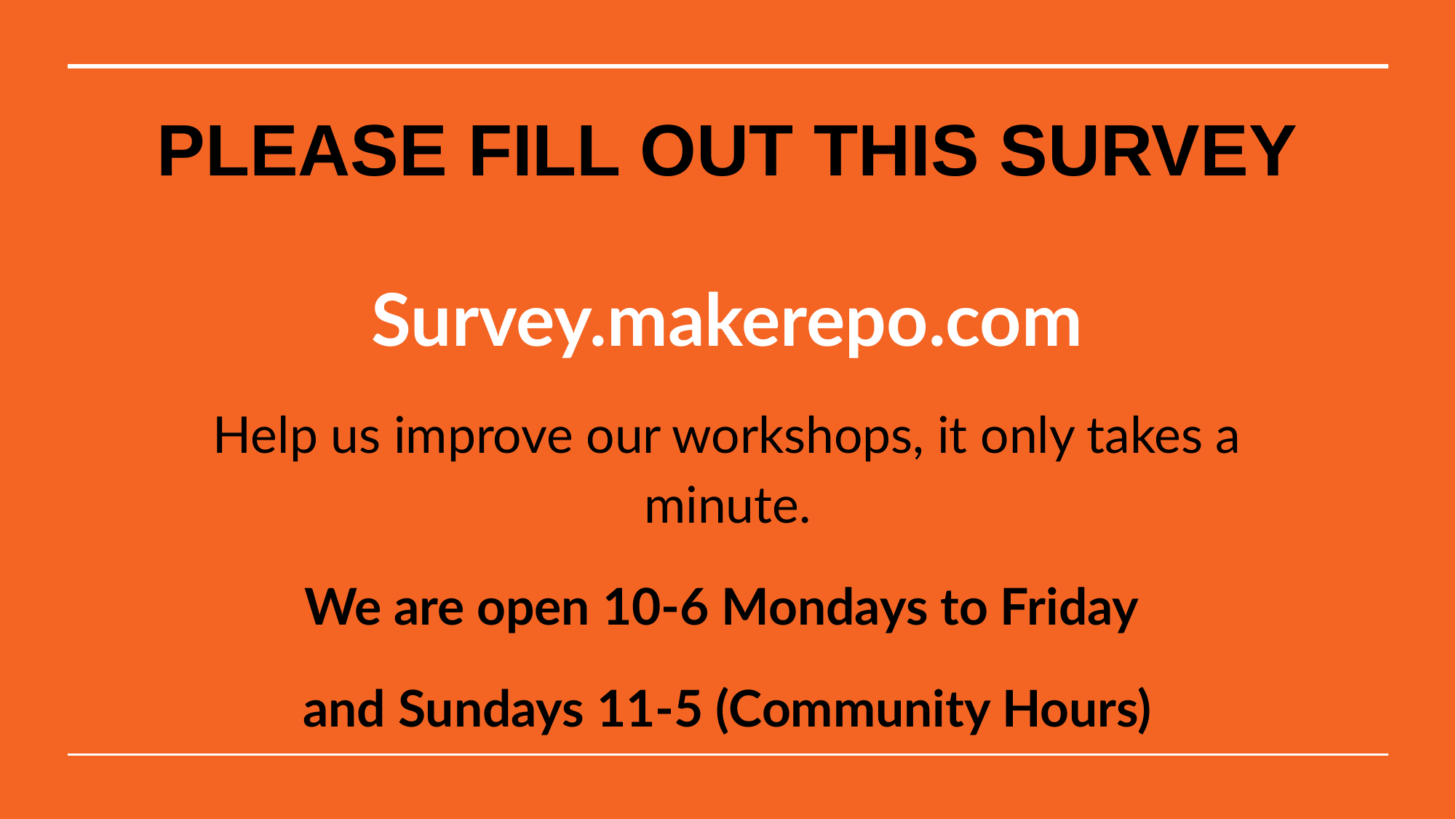

# PLEASE FILL OUT THIS SURVEY
Survey.makerepo.com
Help us improve our workshops, it only takes a minute.
We are open 10-6 Mondays to Friday
and Sundays 11-5 (Community Hours)